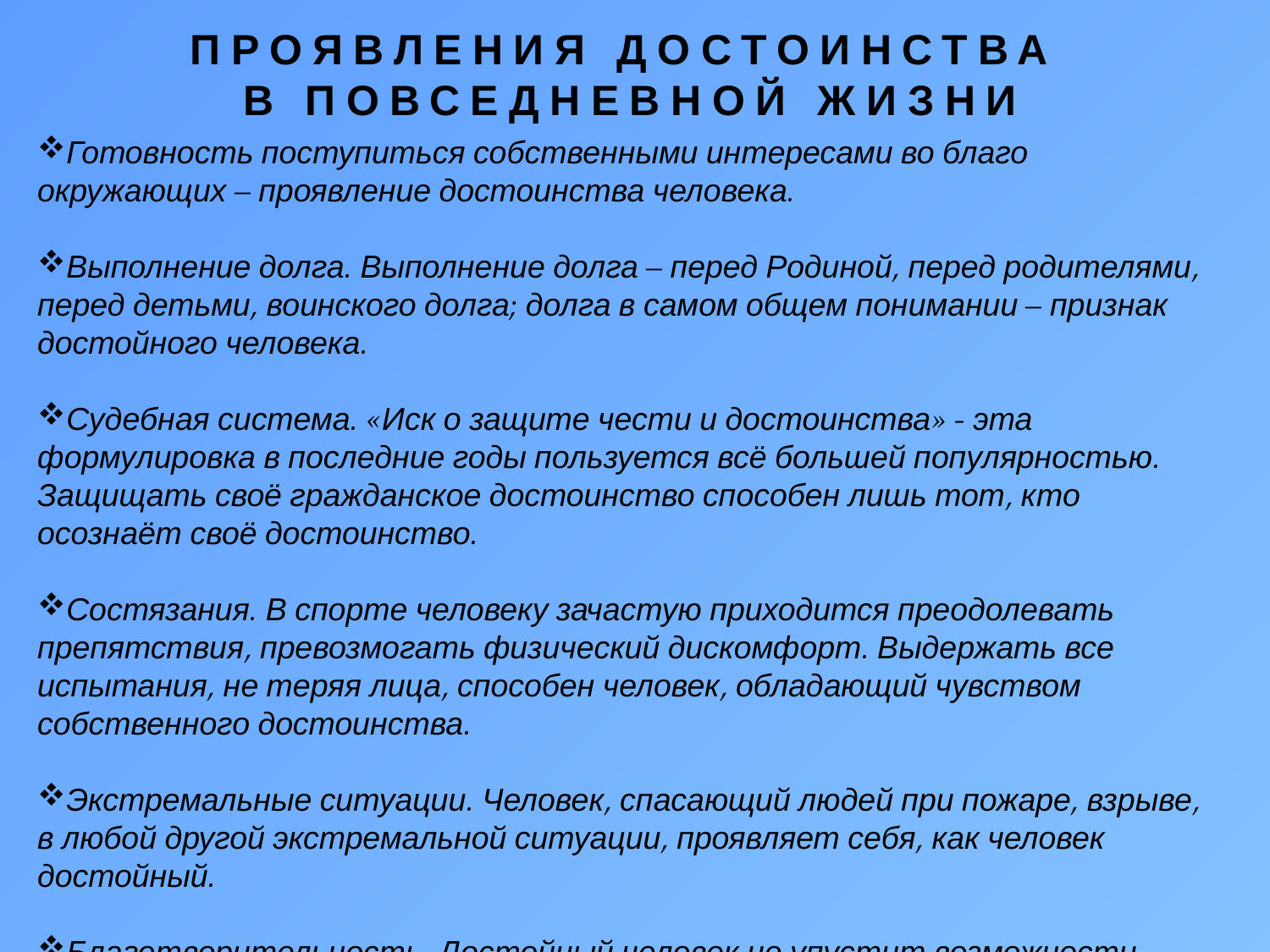

ПРОЯВЛЕНИЯ ДОСТОИНСТВА
В ПОВСЕДНЕВНОЙ ЖИЗНИ
Готовность поступиться собственными интересами во благо окружающих – проявление достоинства человека.

Выполнение долга. Выполнение долга – перед Родиной, перед родителями, перед детьми, воинского долга; долга в самом общем понимании – признак достойного человека.

Судебная система. «Иск о защите чести и достоинства» - эта формулировка в последние годы пользуется всё большей популярностью. Защищать своё гражданское достоинство способен лишь тот, кто осознаёт своё достоинство.

Состязания. В спорте человеку зачастую приходится преодолевать препятствия, превозмогать физический дискомфорт. Выдержать все испытания, не теряя лица, способен человек, обладающий чувством собственного достоинства.

Экстремальные ситуации. Человек, спасающий людей при пожаре, взрыве, в любой другой экстремальной ситуации, проявляет себя, как человек достойный.

Благотворительность. Достойный человек не упустит возможности тихо, не выпячивая собственное «Я», помочь тем, кто действительно нуждается в помощи.